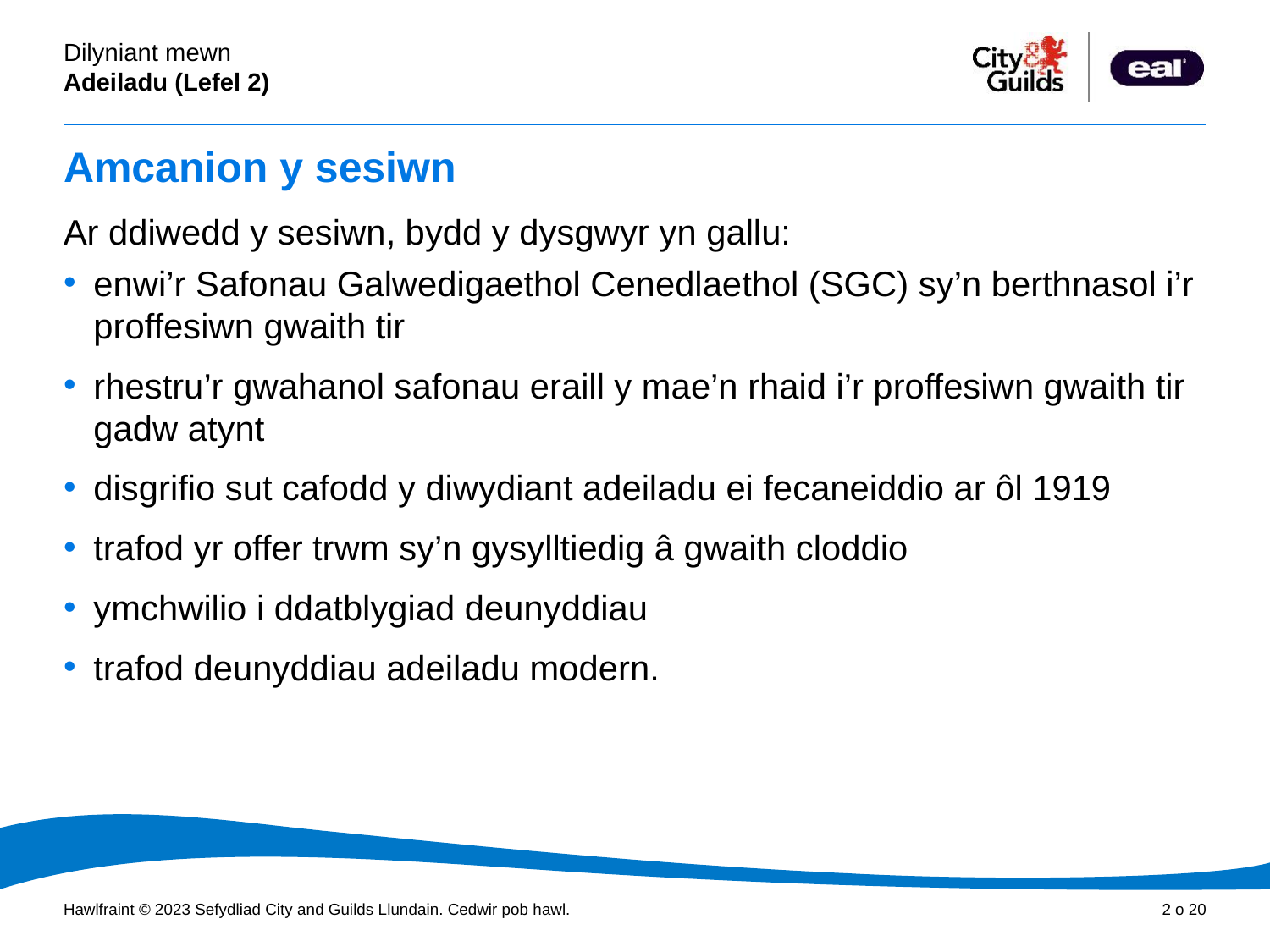

# Amcanion y sesiwn
Ar ddiwedd y sesiwn, bydd y dysgwyr yn gallu:
enwi’r Safonau Galwedigaethol Cenedlaethol (SGC) sy’n berthnasol i’r proffesiwn gwaith tir
rhestru’r gwahanol safonau eraill y mae’n rhaid i’r proffesiwn gwaith tir gadw atynt
disgrifio sut cafodd y diwydiant adeiladu ei fecaneiddio ar ôl 1919
trafod yr offer trwm sy’n gysylltiedig â gwaith cloddio
ymchwilio i ddatblygiad deunyddiau
trafod deunyddiau adeiladu modern.